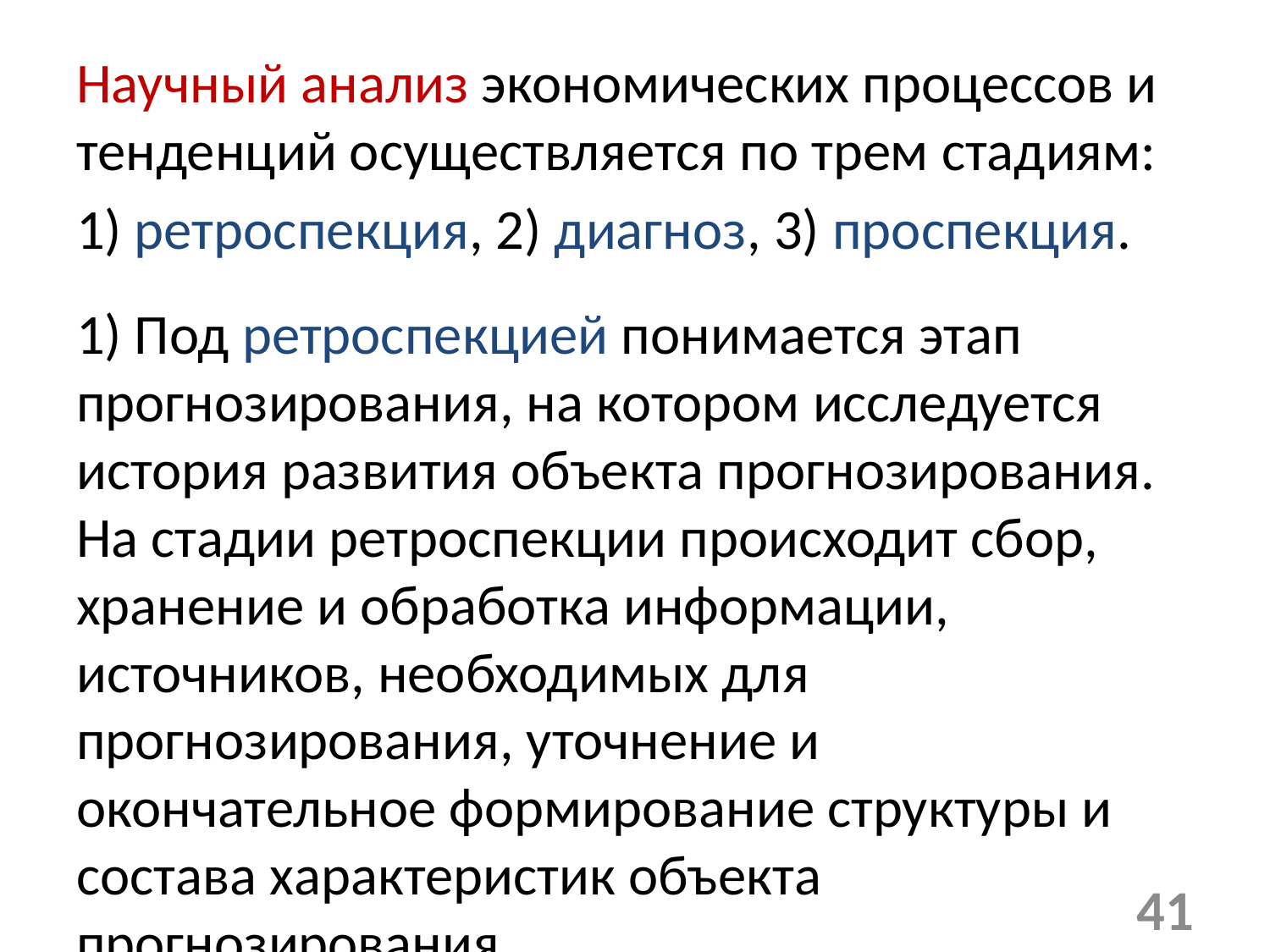

Научный анализ экономических процессов и тенденций осуществляется по трем стадиям:
1) ретроспекция, 2) диагноз, 3) проспекция.

1) Под ретроспекцией понимается этап прогнозирования, на котором исследуется история развития объекта прогнозирования. На стадии ретроспекции происходит сбор, хранение и обработка информации, источников, необходимых для прогнозирования, уточнение и окончательное формирование структуры и состава характеристик объекта прогнозирования.
41